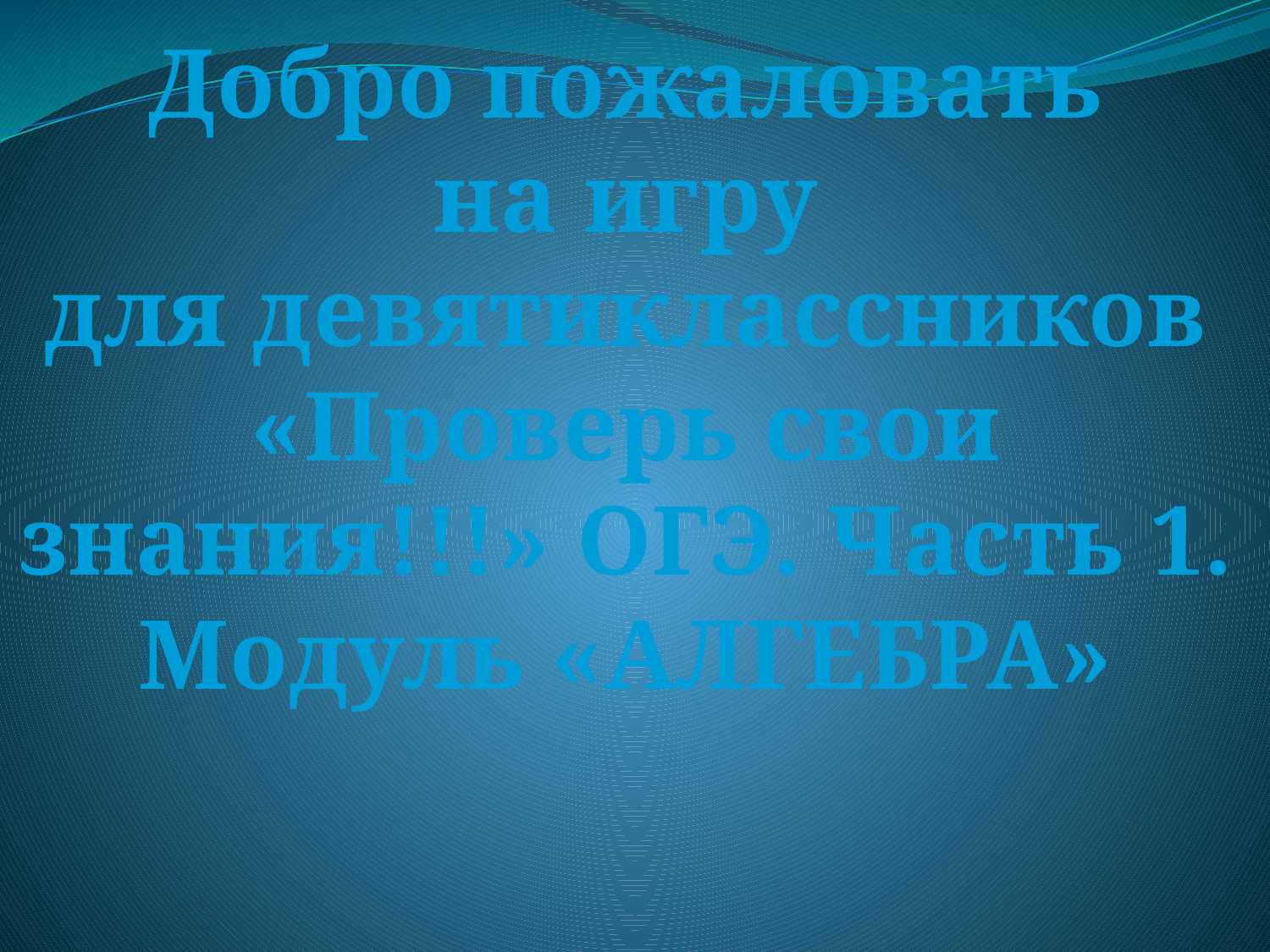

Добро пожаловать
на игру
для девятиклассников
«Проверь свои знания!!!» ОГЭ. Часть 1.
Модуль «АЛГЕБРА»